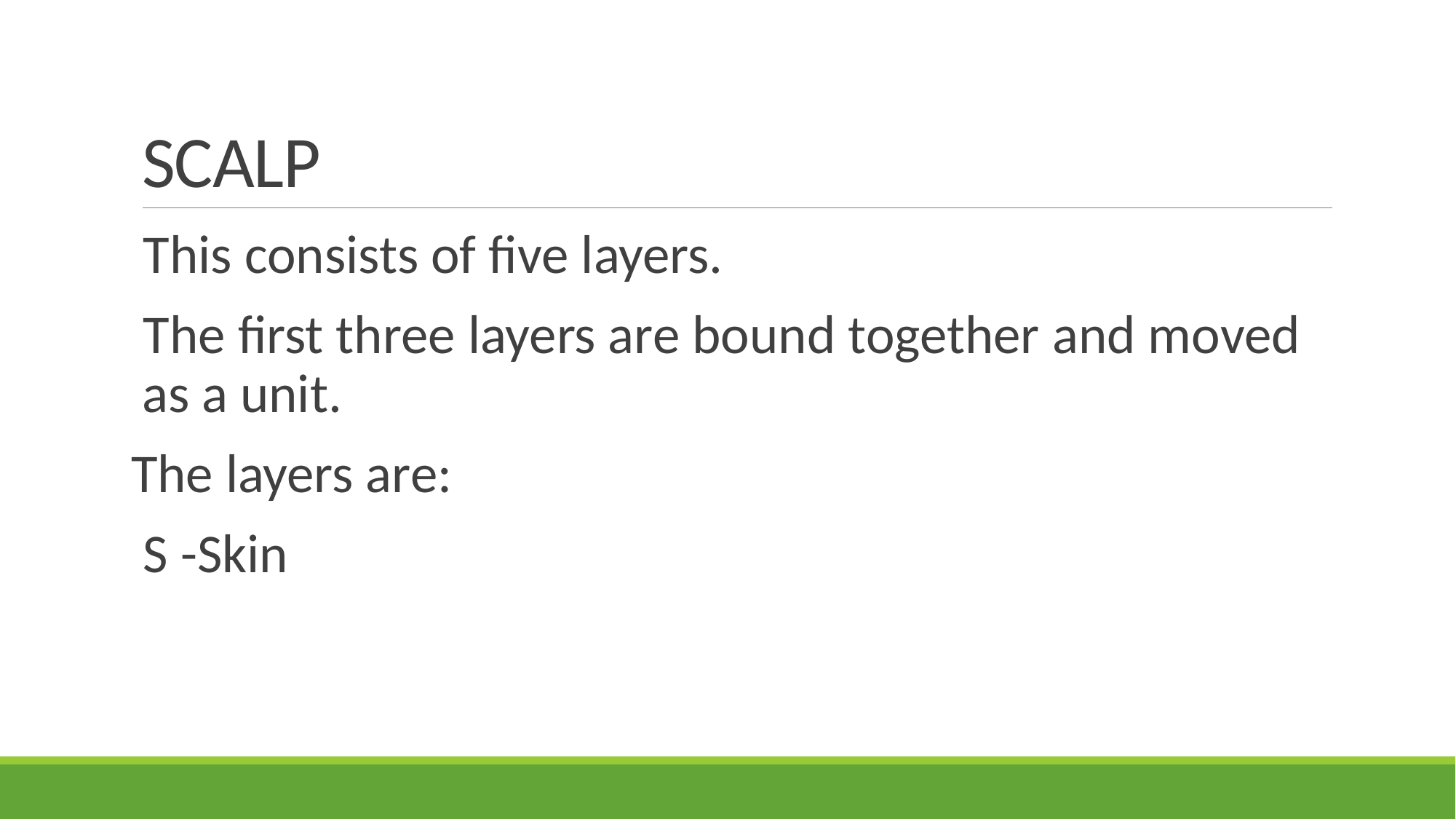

# SCALP
This consists of five layers.
The first three layers are bound together and moved as a unit.
The layers are:
S -Skin